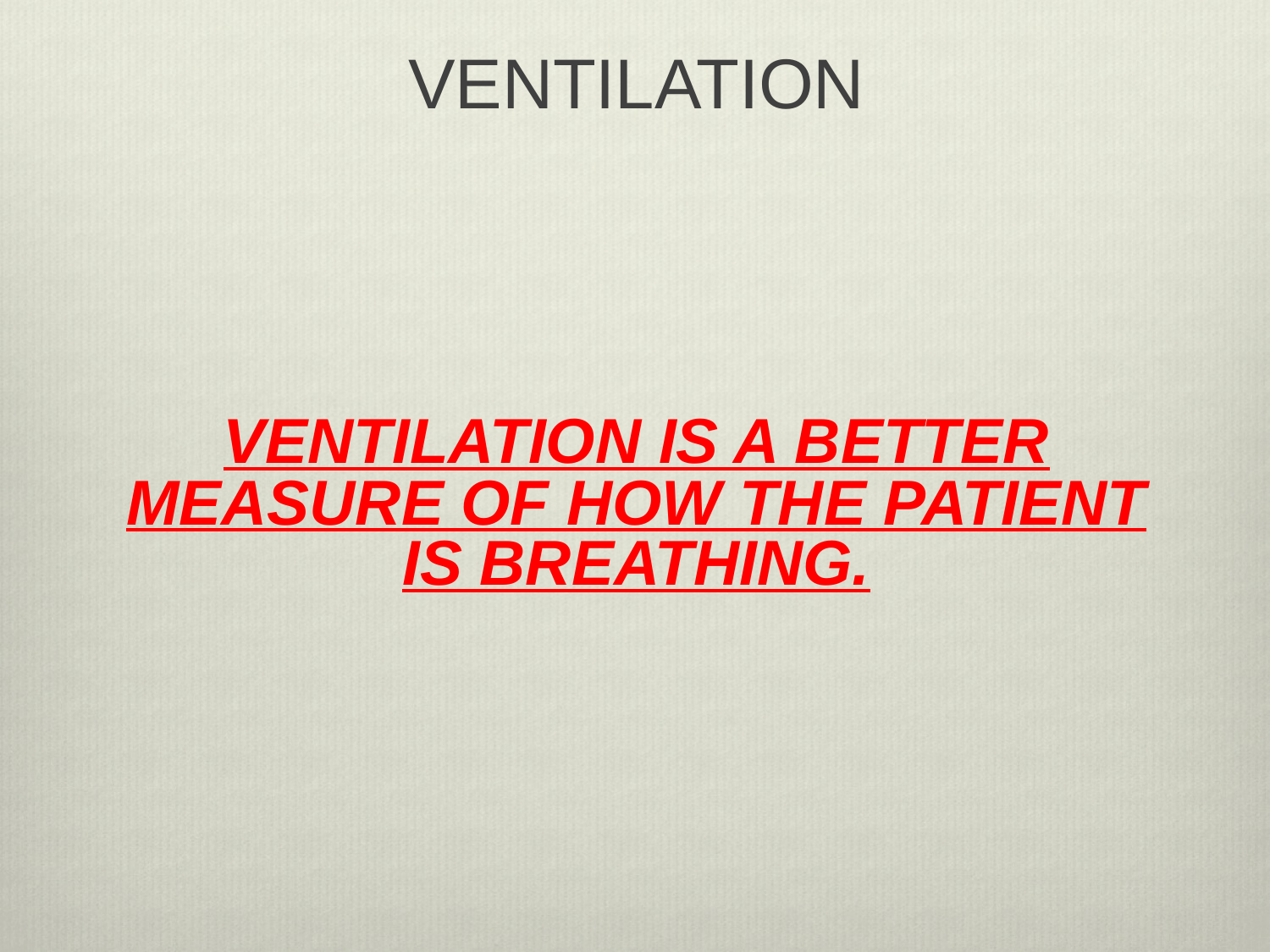

# VENTILATION

VENTILATION IS A BETTER MEASURE OF HOW THE PATIENT IS BREATHING.